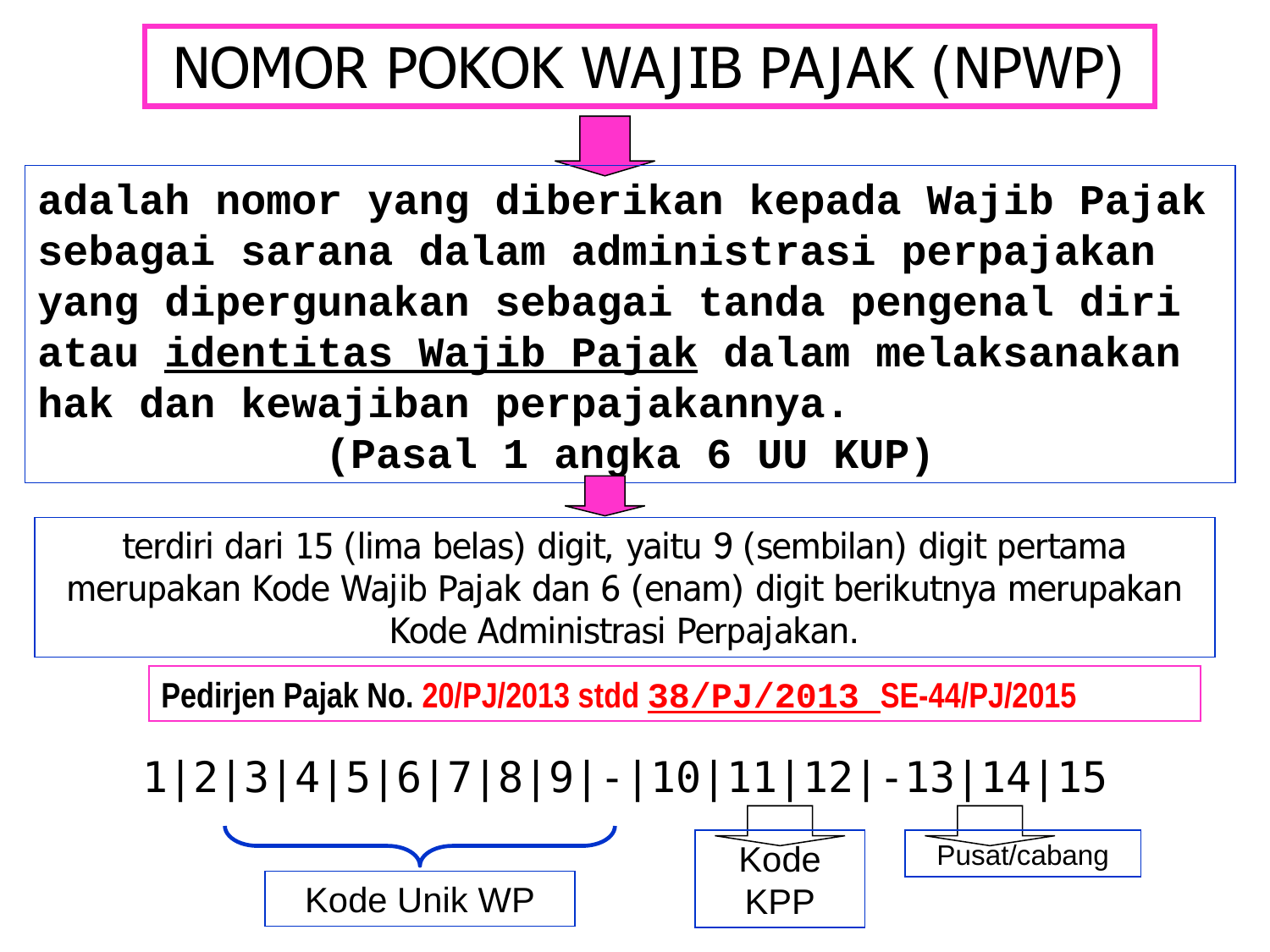

# NOMOR POKOK WAJIB PAJAK (NPWP)

adalah nomor yang diberikan kepada Wajib Pajak sebagai sarana dalam administrasi perpajakan yang dipergunakan sebagai tanda pengenal diri atau identitas Wajib Pajak dalam melaksanakan hak dan kewajiban perpajakannya.
(Pasal 1 angka 6 UU KUP)

terdiri dari 15 (lima belas) digit, yaitu 9 (sembilan) digit pertama merupakan Kode Wajib Pajak dan 6 (enam) digit berikutnya merupakan Kode Administrasi Perpajakan.

Pedirjen Pajak No. 20/PJ/2013 stdd 38/PJ/2013 SE-44/PJ/2015
1|2|3|4|5|6|7|8|9|-|10|11|12|-13|14|15

Kode KPP
Pusat/cabang
Kode Unik WP